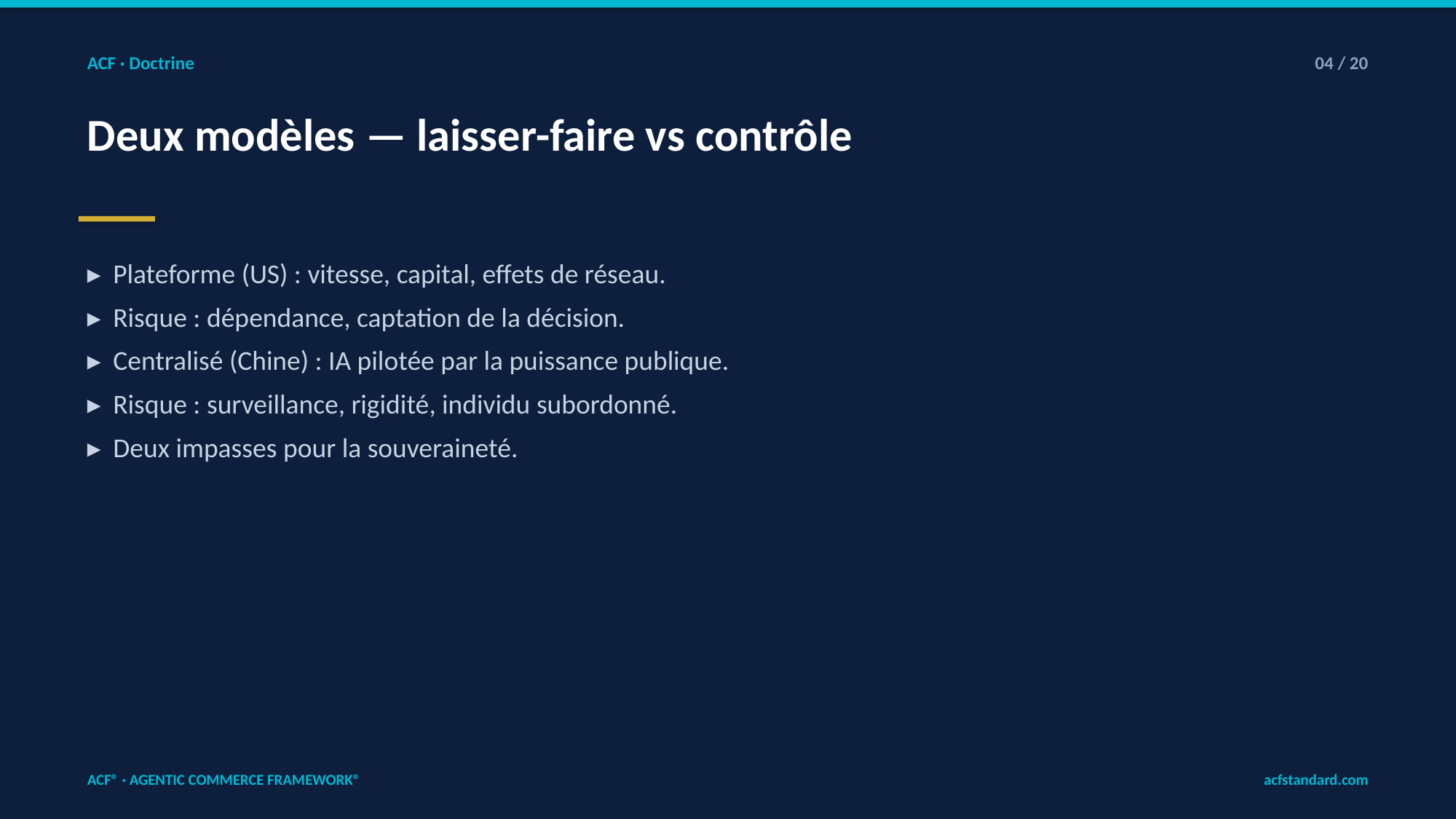

ACF · Doctrine
04 / 20
Deux modèles — laisser-faire vs contrôle

▸  Plateforme (US) : vitesse, capital, effets de réseau.
▸  Risque : dépendance, captation de la décision.
▸  Centralisé (Chine) : IA pilotée par la puissance publique.
▸  Risque : surveillance, rigidité, individu subordonné.
▸  Deux impasses pour la souveraineté.
ACF® · AGENTIC COMMERCE FRAMEWORK®
acfstandard.com